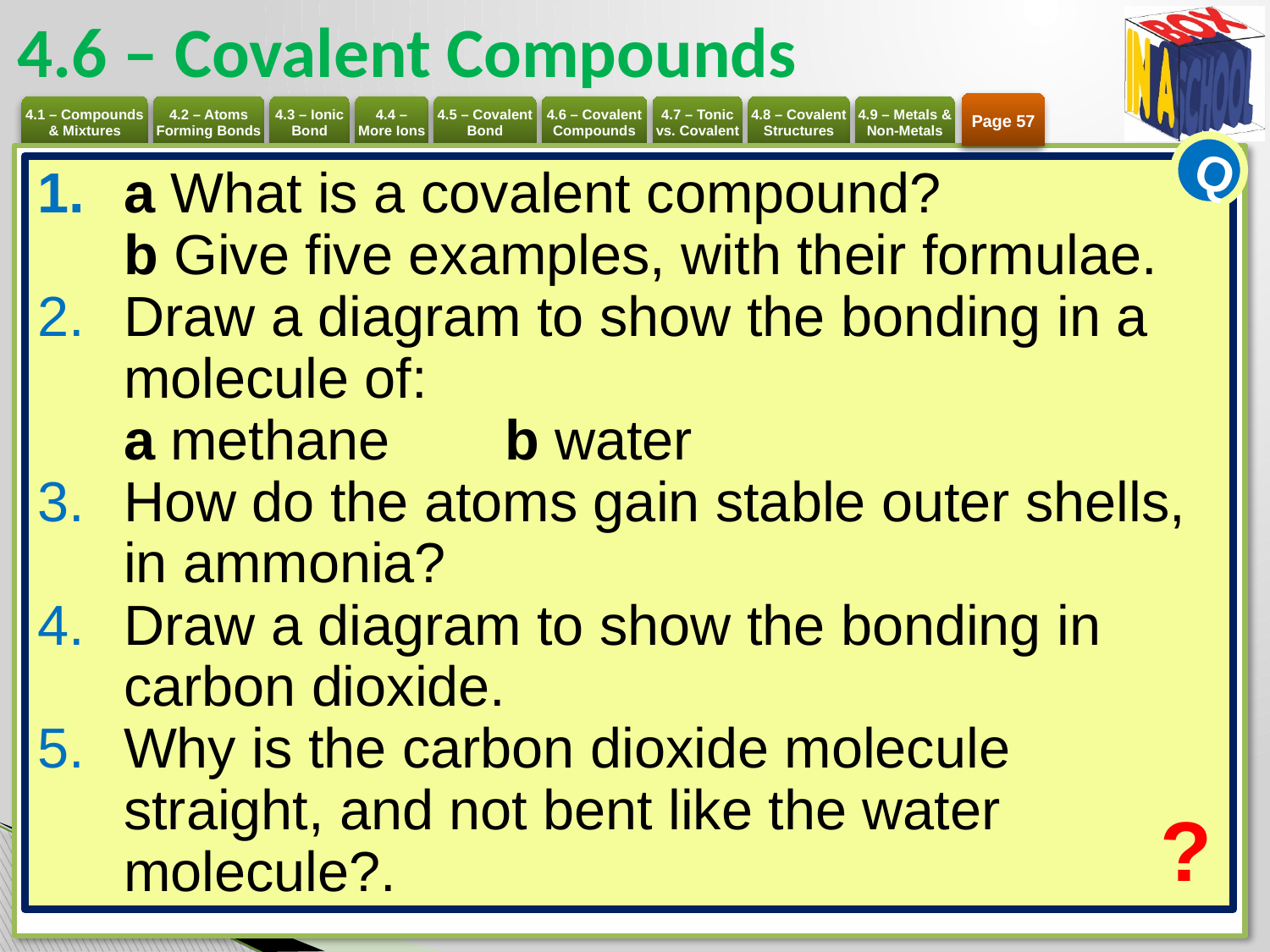

# 4.6 – Covalent Compounds
Page 57
Q
a What is a covalent compound?
b Give five examples, with their formulae.
Draw a diagram to show the bonding in a molecule of:
a methane 	b water
How do the atoms gain stable outer shells, in ammonia?
Draw a diagram to show the bonding in carbon dioxide.
Why is the carbon dioxide molecule straight, and not bent like the water molecule?.
?